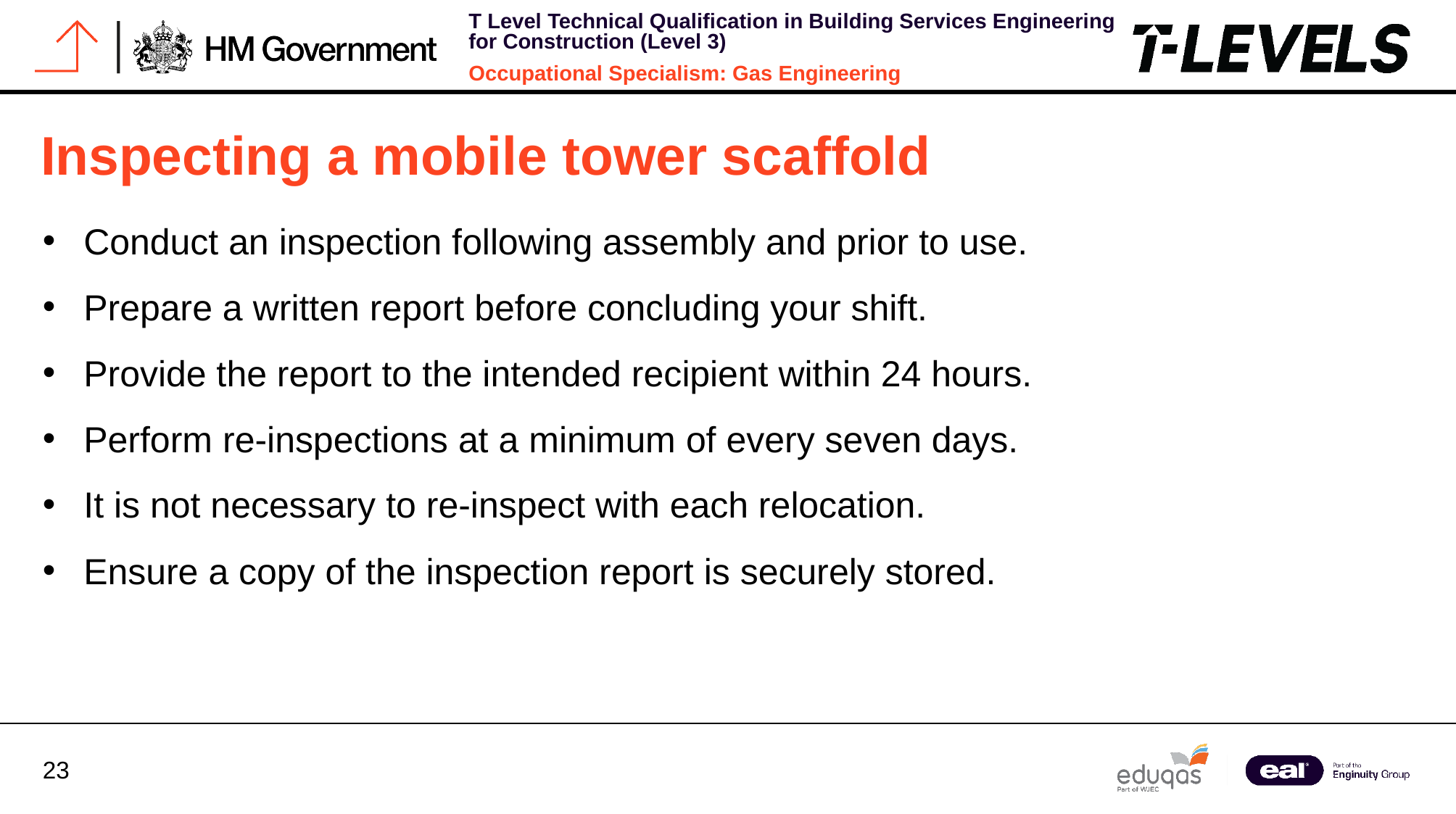

Inspecting a mobile tower scaffold
Conduct an inspection following assembly and prior to use.
Prepare a written report before concluding your shift.
Provide the report to the intended recipient within 24 hours.
Perform re-inspections at a minimum of every seven days.
It is not necessary to re-inspect with each relocation.
Ensure a copy of the inspection report is securely stored.